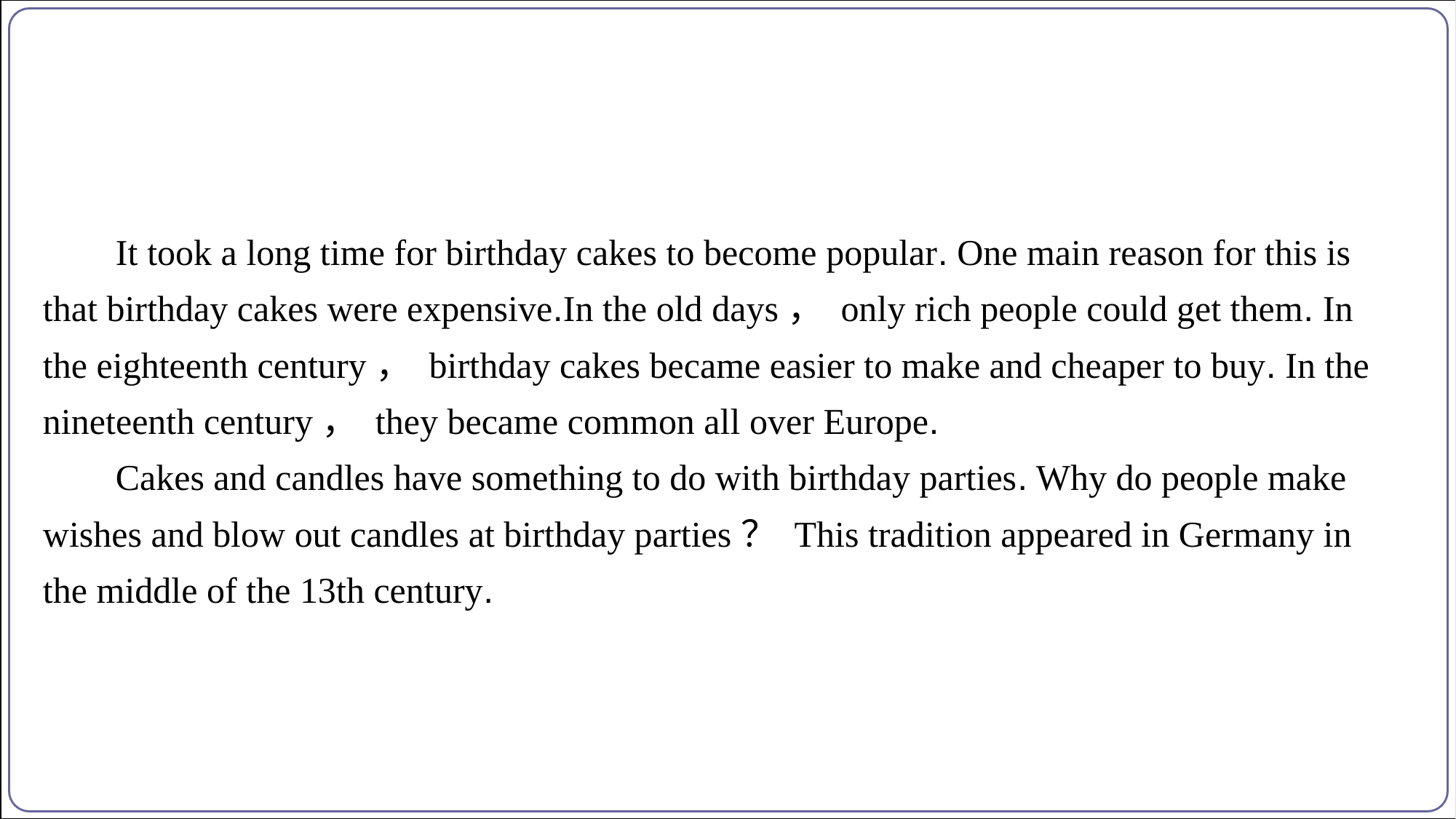

It took a long time for birthday cakes to become popular. One main reason for this is
that birthday cakes were expensive.In the old days， only rich people could get them. In
the eighteenth century， birthday cakes became easier to make and cheaper to buy. In the
nineteenth century， they became common all over Europe.
Cakes and candles have something to do with birthday parties. Why do people make
wishes and blow out candles at birthday parties？ This tradition appeared in Germany in
the middle of the 13th century.